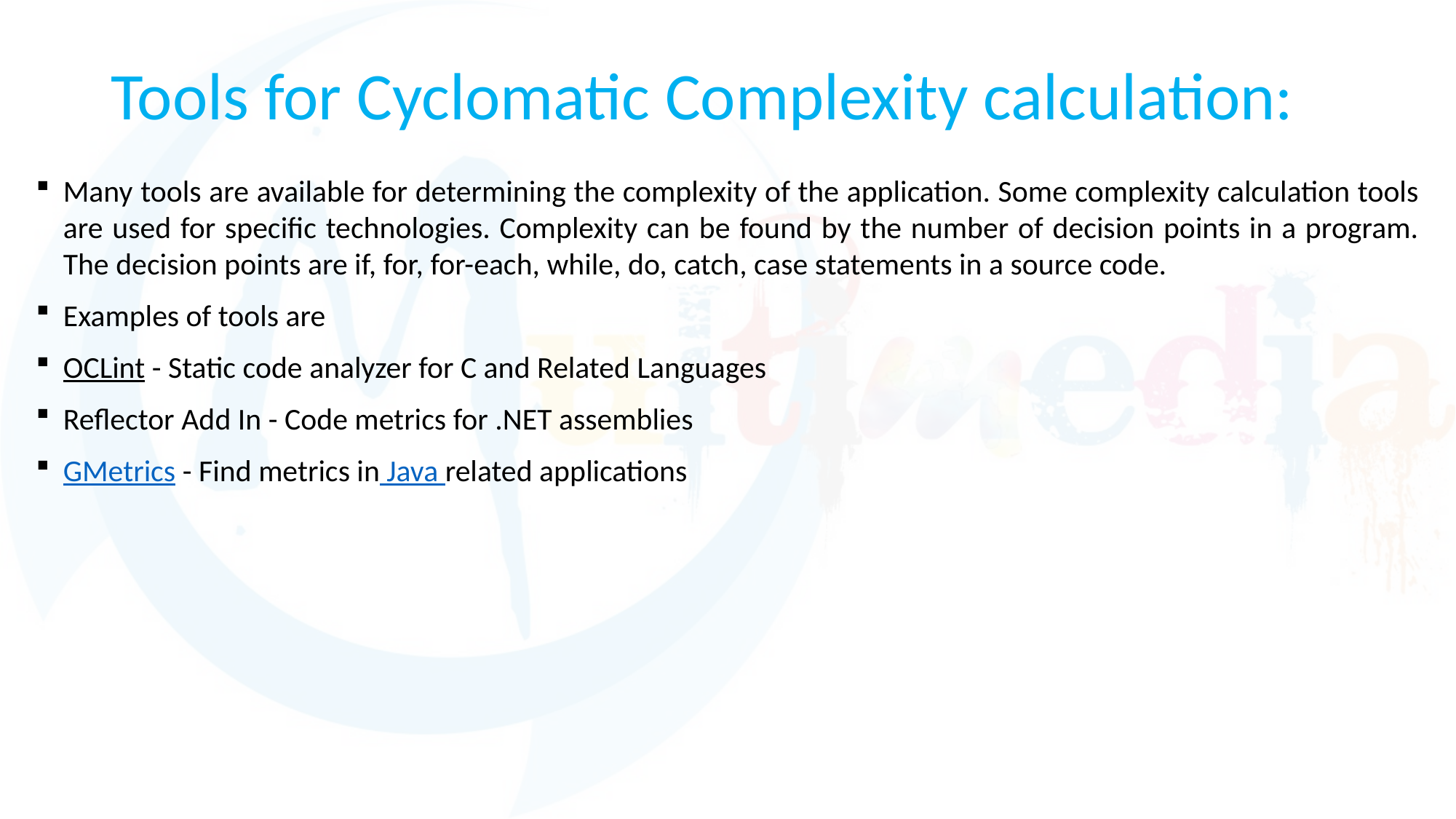

# Tools for Cyclomatic Complexity calculation:
Many tools are available for determining the complexity of the application. Some complexity calculation tools are used for specific technologies. Complexity can be found by the number of decision points in a program. The decision points are if, for, for-each, while, do, catch, case statements in a source code.
Examples of tools are
OCLint - Static code analyzer for C and Related Languages
Reflector Add In - Code metrics for .NET assemblies
GMetrics - Find metrics in Java related applications